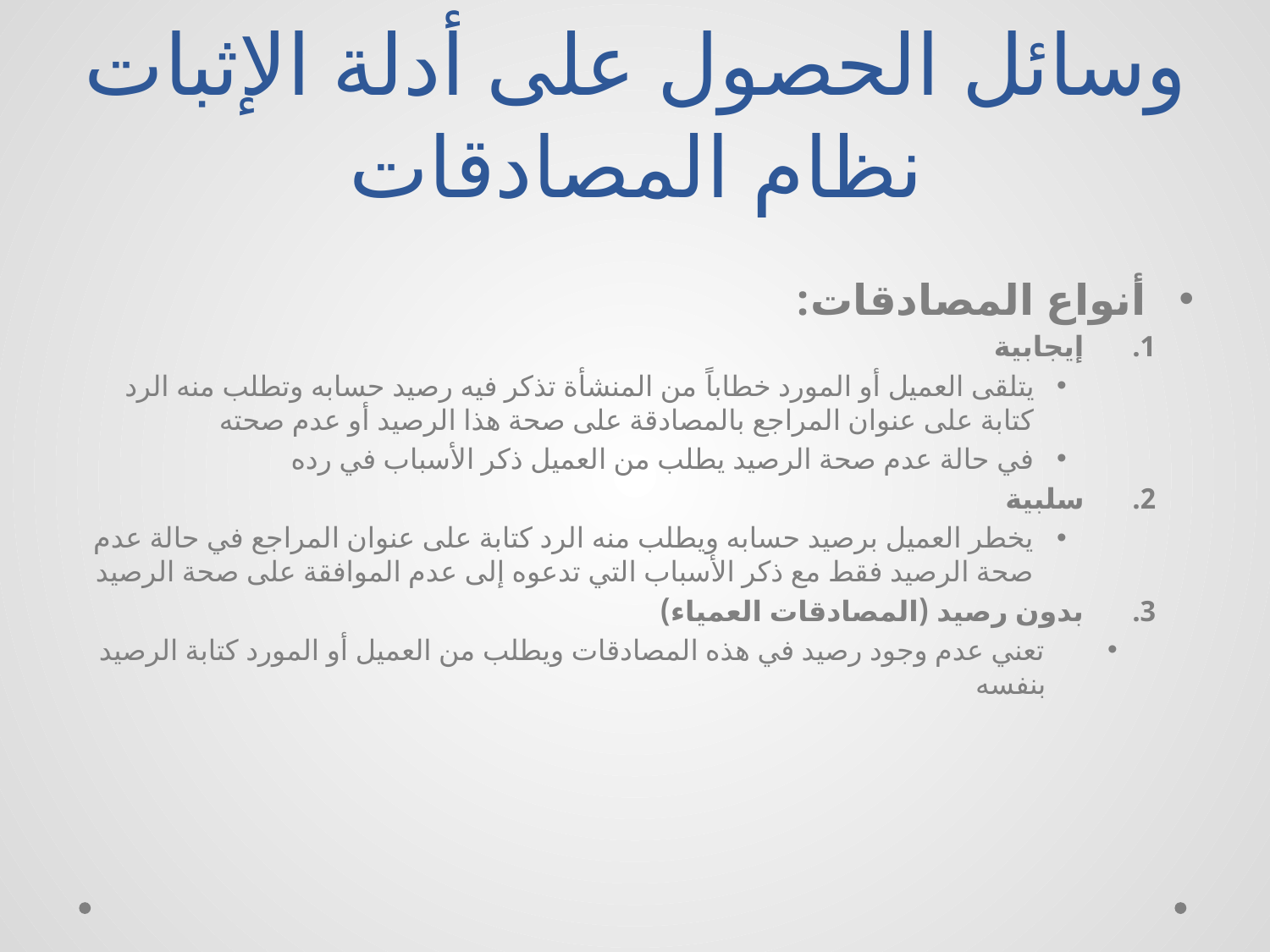

# وسائل الحصول على أدلة الإثبات نظام المصادقات
أنواع المصادقات:
إيجابية
يتلقى العميل أو المورد خطاباً من المنشأة تذكر فيه رصيد حسابه وتطلب منه الرد كتابة على عنوان المراجع بالمصادقة على صحة هذا الرصيد أو عدم صحته
في حالة عدم صحة الرصيد يطلب من العميل ذكر الأسباب في رده
سلبية
يخطر العميل برصيد حسابه ويطلب منه الرد كتابة على عنوان المراجع في حالة عدم صحة الرصيد فقط مع ذكر الأسباب التي تدعوه إلى عدم الموافقة على صحة الرصيد
بدون رصيد (المصادقات العمياء)
تعني عدم وجود رصيد في هذه المصادقات ويطلب من العميل أو المورد كتابة الرصيد بنفسه